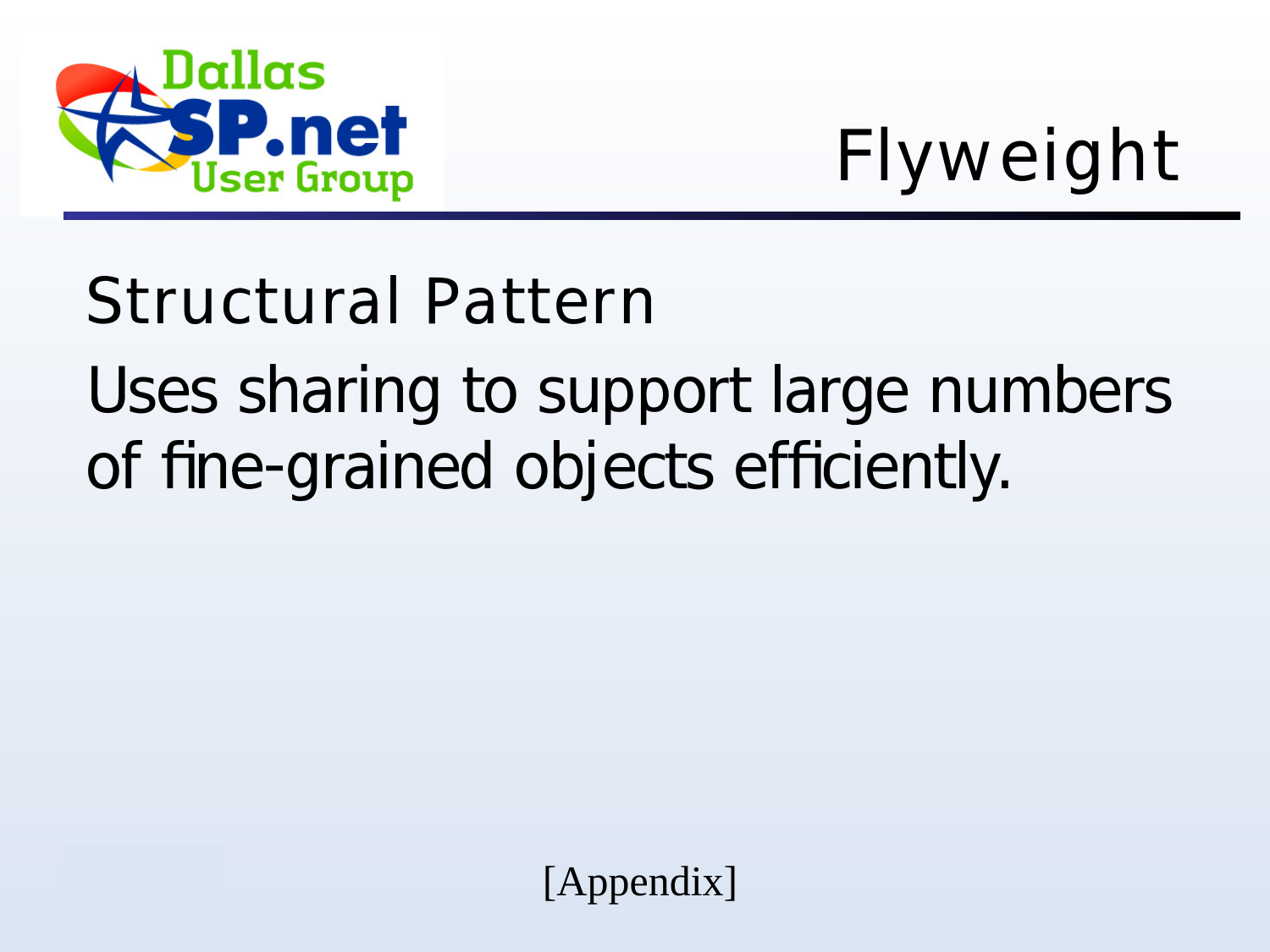

# Flyweight
Structural Pattern
Uses sharing to support large numbers of fine-grained objects efficiently.

[Appendix]